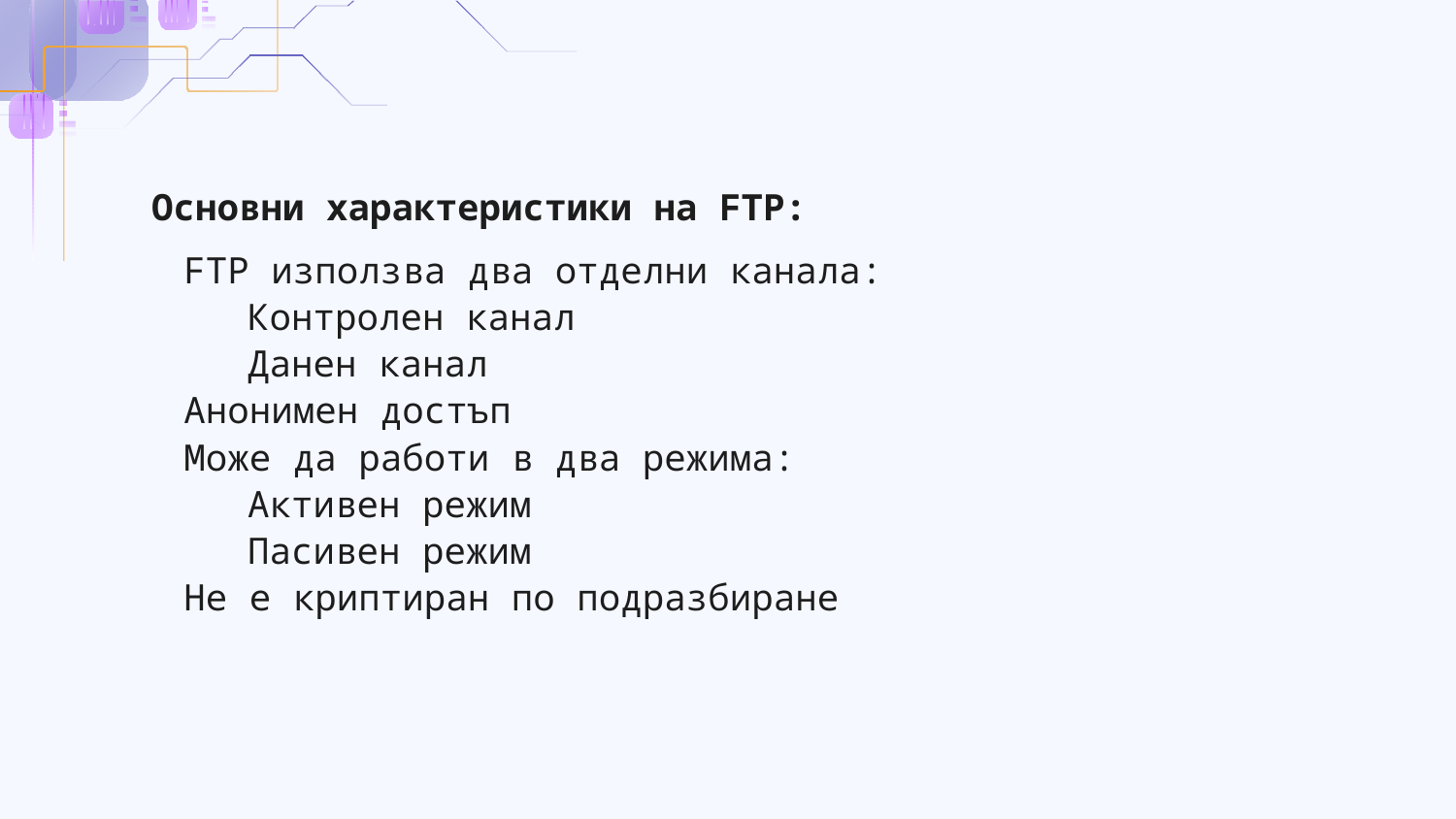

Основни характеристики на FTP:
FTP използва два отделни канала:
Контролен канал
Данен канал
Анонимен достъп
Може да работи в два режима:
Активен режим
Пасивен режим
Не е криптиран по подразбиране